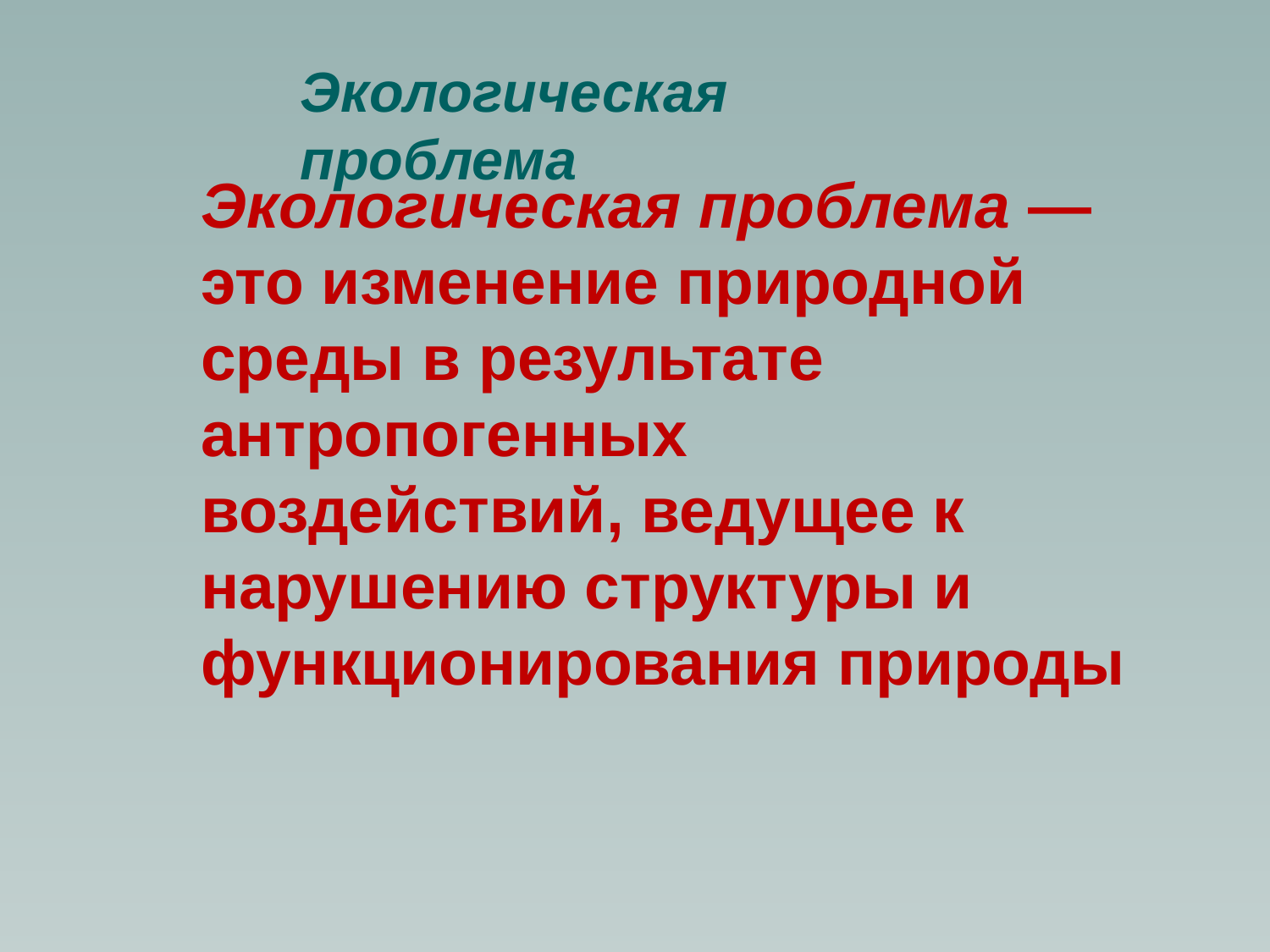

Экологическая проблема
Экологическая проблема — это изменение природной среды в результате антропогенных воздействий, ведущее к нарушению структуры и функционирования природы